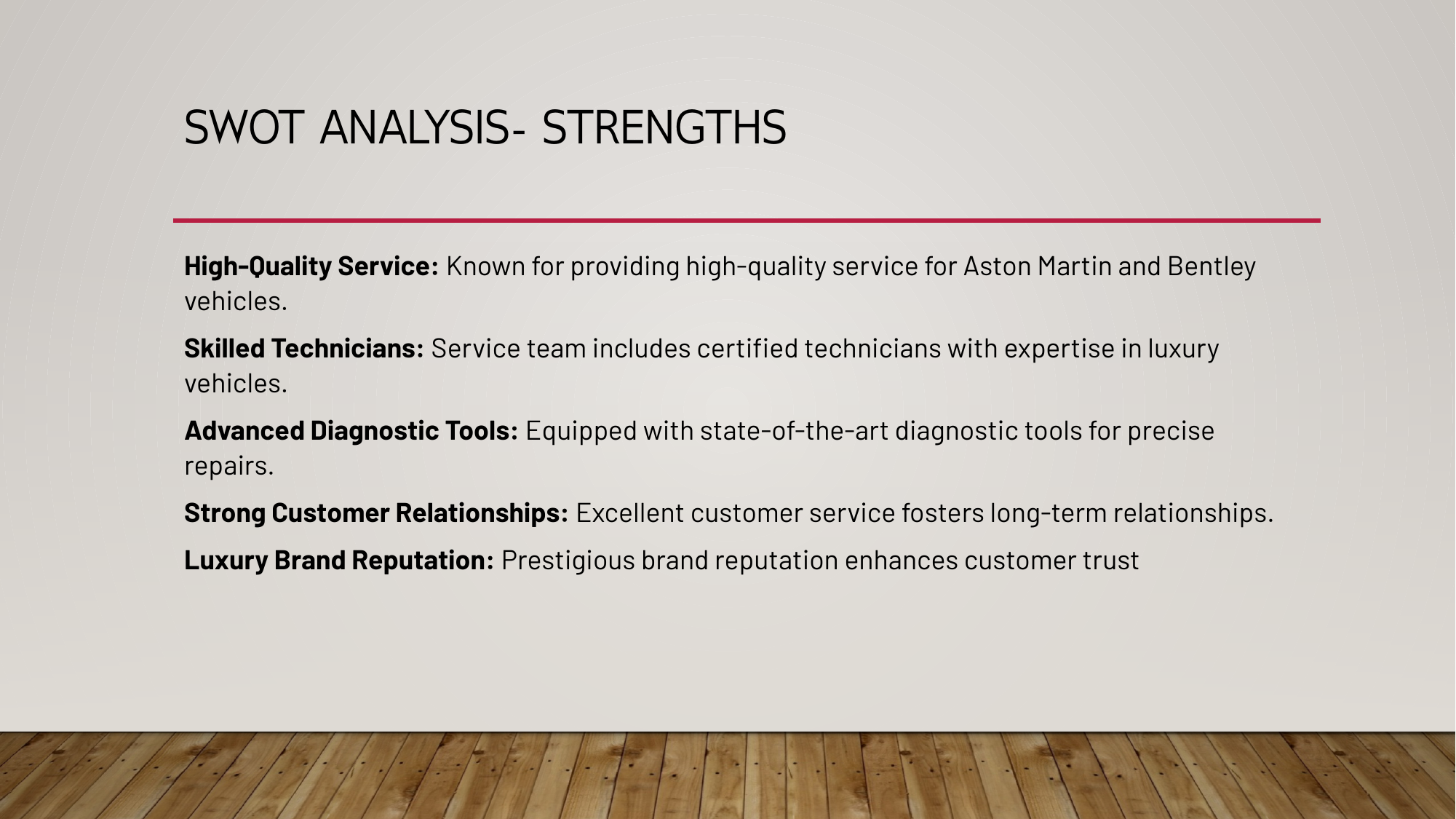

# SWOT Analysis- Strengths
High-Quality Service: Known for providing high-quality service for Aston Martin and Bentley vehicles.
Skilled Technicians: Service team includes certified technicians with expertise in luxury vehicles.
Advanced Diagnostic Tools: Equipped with state-of-the-art diagnostic tools for precise repairs.
Strong Customer Relationships: Excellent customer service fosters long-term relationships.
Luxury Brand Reputation: Prestigious brand reputation enhances customer trust